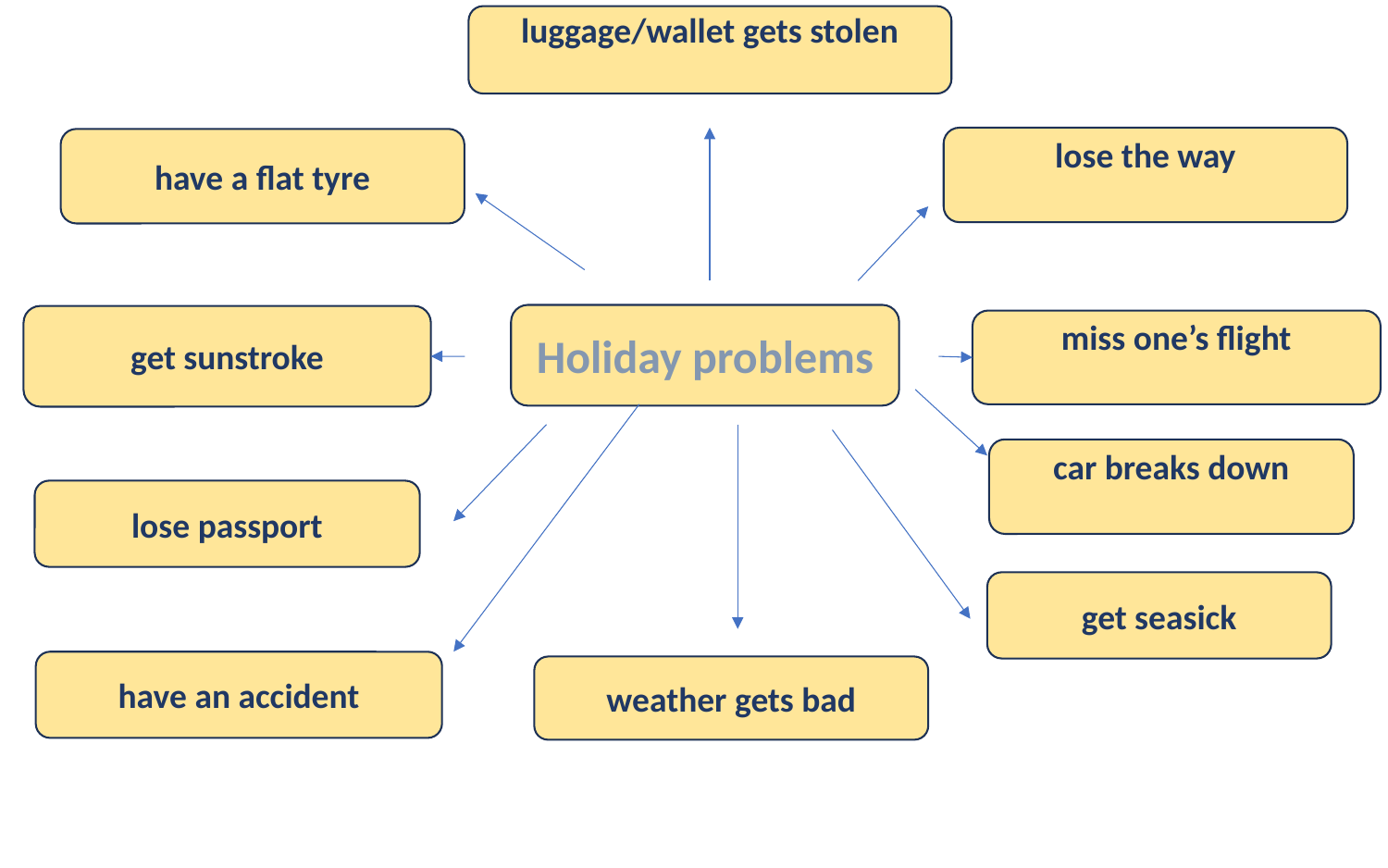

luggage/wallet gets stolen

lose the way

have a flat tyre
Holiday problems
get sunstroke
miss one’s flight

Holiday problems
car breaks down

lose passport
get seasick
have an accident
weather gets bad